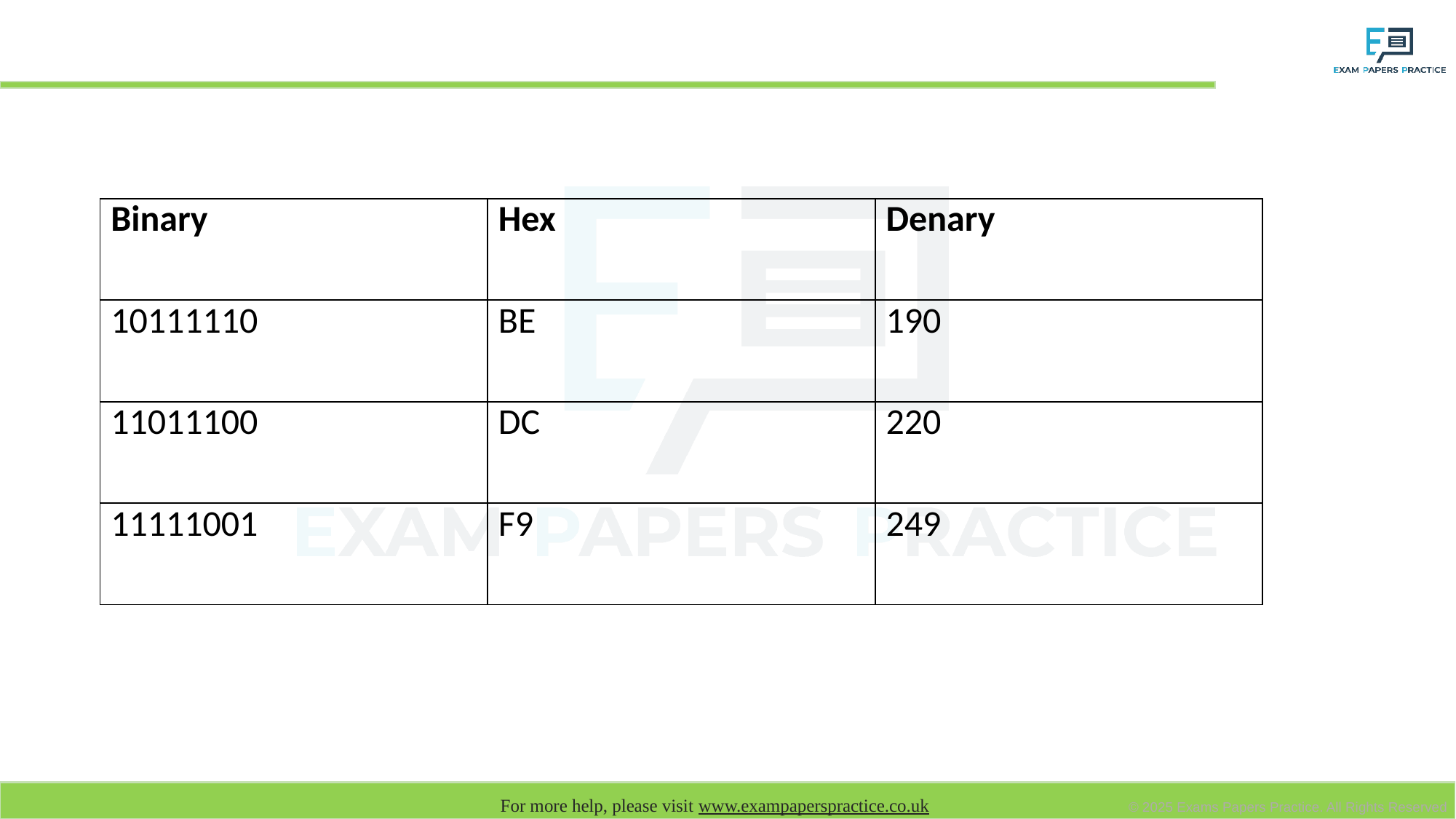

# Recap: Complete the table
| Binary | Hex | Denary |
| --- | --- | --- |
| 10111110 | BE | 190 |
| 11011100 | DC | 220 |
| 11111001 | F9 | 249 |